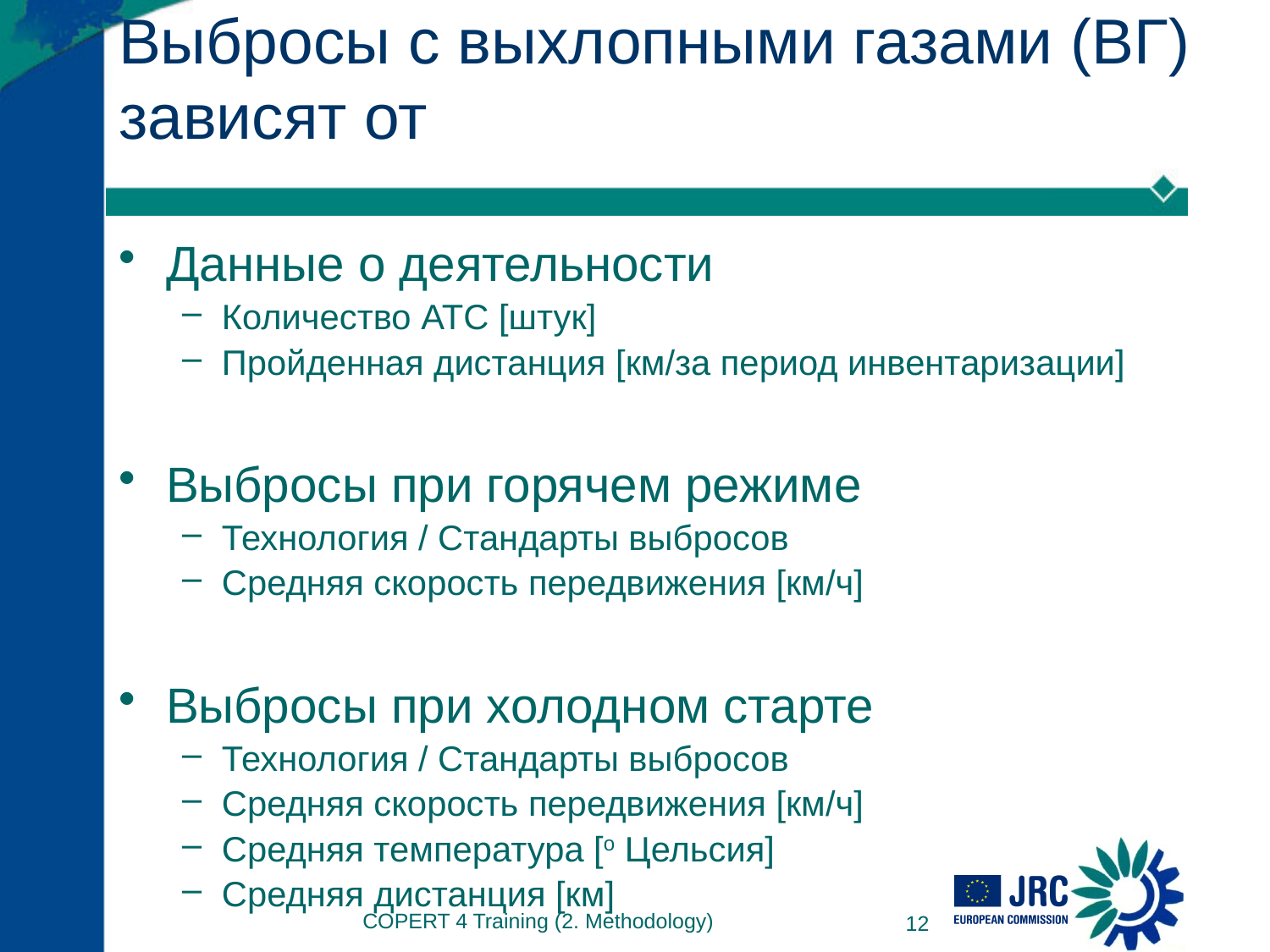

# Выбросы с выхлопными газами (ВГ) зависят от
Данные о деятельности
Количество АТС [штук]
Пройденная дистанция [км/за период инвентаризации]

Выбросы при горячем режиме
Технология / Стандарты выбросов
Средняя скорость передвижения [км/ч]

Выбросы при холодном старте
Технология / Стандарты выбросов
Средняя скорость передвижения [км/ч]
Средняя температура [о Цельсия]
Средняя дистанция [км]
COPERT 4 Training (2. Methodology)
12